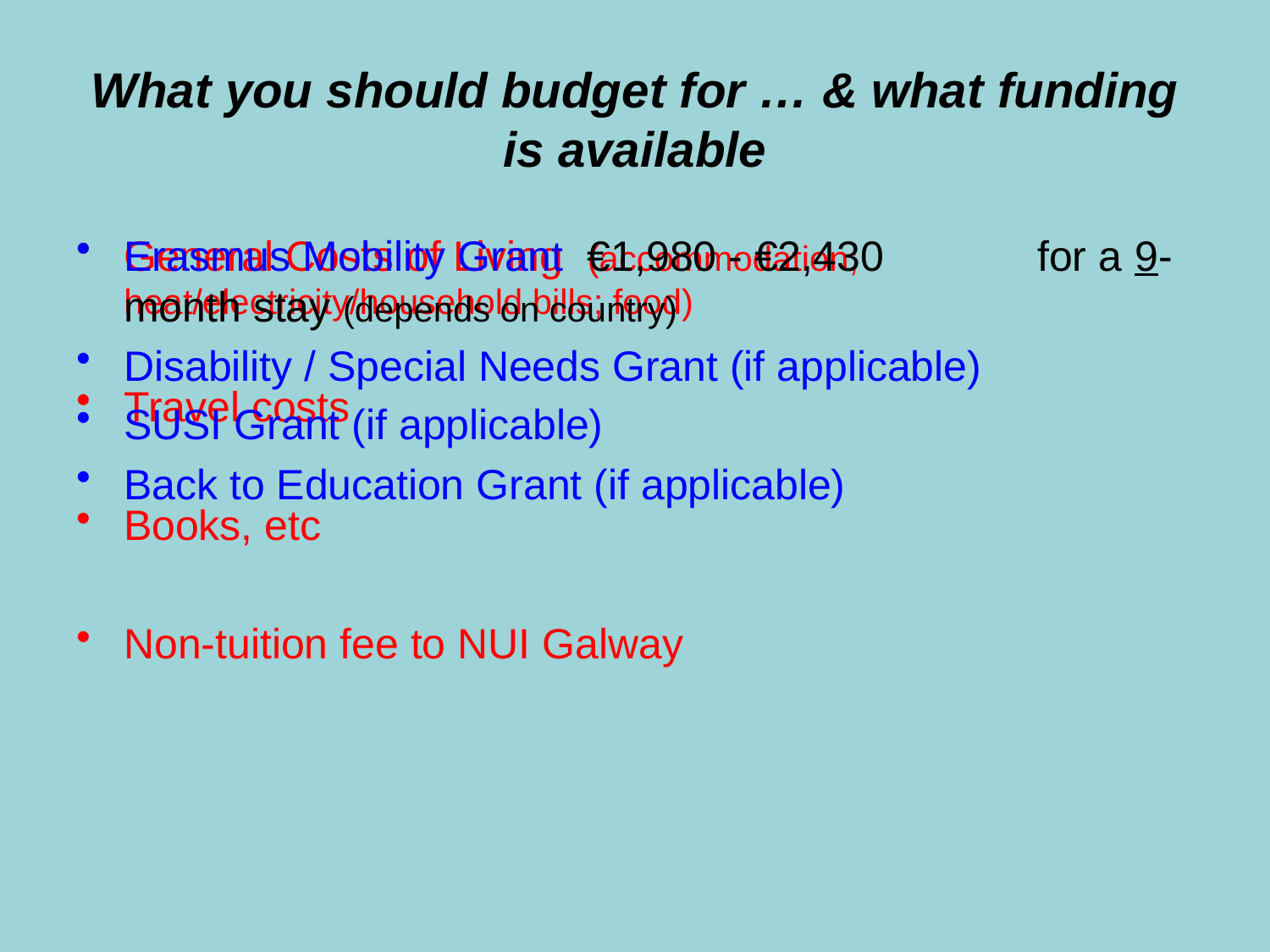

# What you should budget for … & what funding is available
General Costs of Living  (accommodation; heat/electricity/household bills; food)

Travel costs

Books, etc

Non-tuition fee to NUI Galway
Erasmus Mobility Grant  €1,980 - €2,430             for a 9-month stay (depends on country)
Disability / Special Needs Grant (if applicable)
SUSI Grant (if applicable)
Back to Education Grant (if applicable)